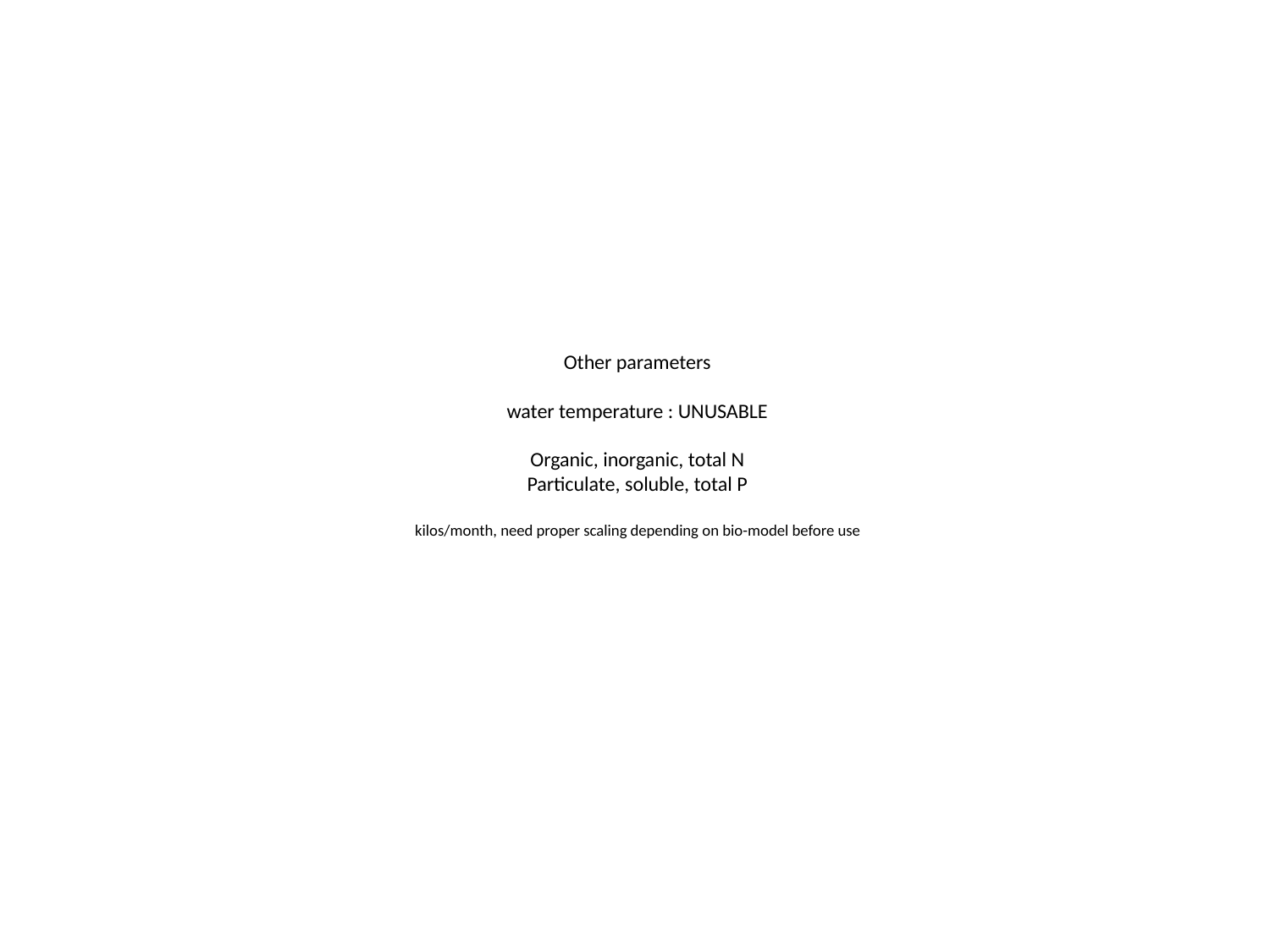

# Other parameters water temperature : UNUSABLE Organic, inorganic, total N Particulate, soluble, total P kilos/month, need proper scaling depending on bio-model before use